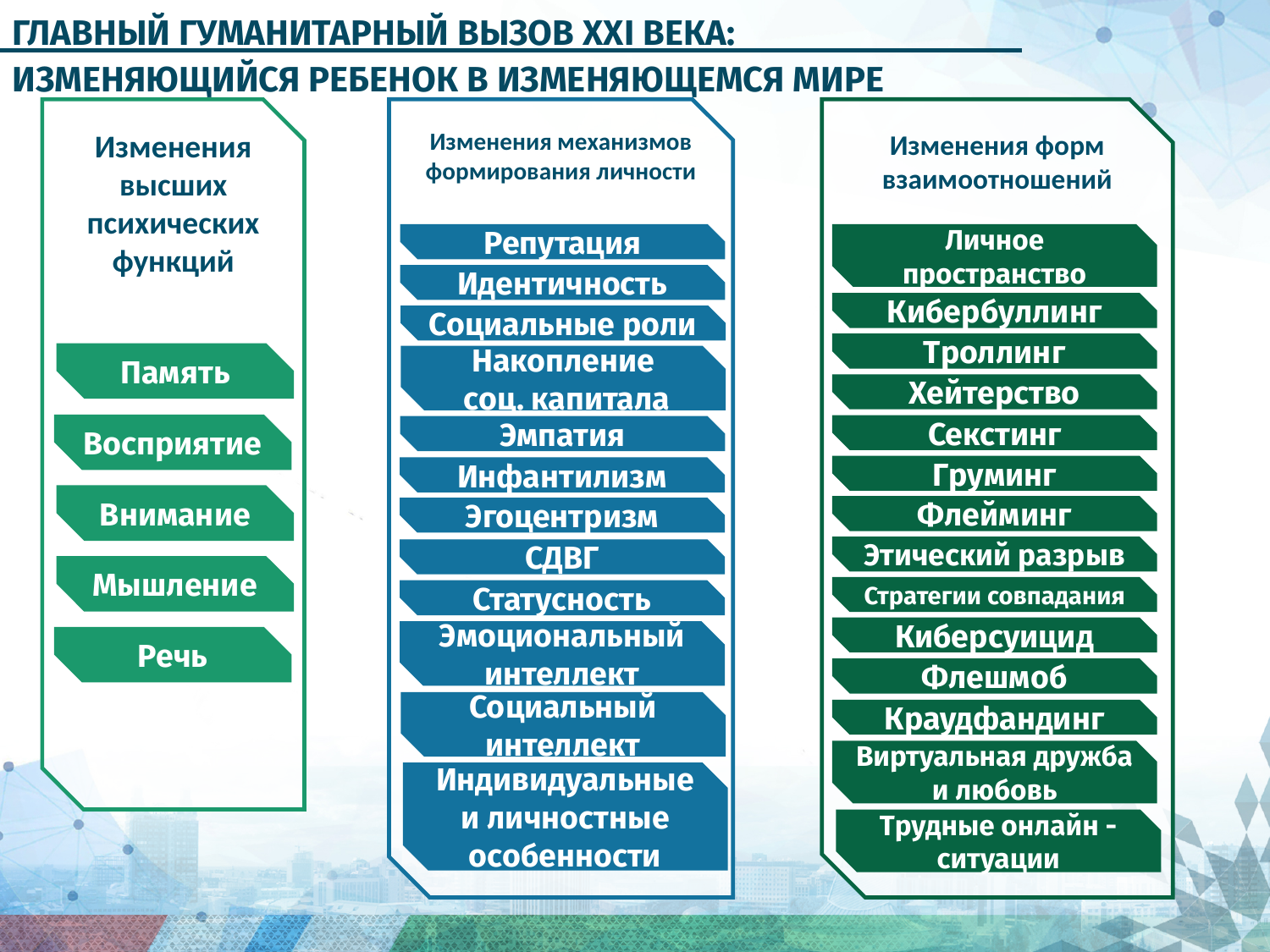

ГЛАВНЫЙ ГУМАНИТАРНЫЙ ВЫЗОВ XXI ВЕКА:
ИЗМЕНЯЮЩИЙСЯ РЕБЕНОК В ИЗМЕНЯЮЩЕМСЯ МИРЕ
Изменения высших психических функций

Изменения механизмов формирования личности
Изменения форм взаимоотношений

Личное пространство
Репутация
Идентичность
Кибербуллинг
Социальные роли
Троллинг
Память
Накопление
 соц. капитала
Хейтерство
Восприятие
Секстинг
Эмпатия
Груминг
Инфантилизм
Внимание
Флейминг
Эгоцентризм
Этический разрыв
СДВГ
Мышление
Стратегии совпадания
Статусность
Киберсуицид
Эмоциональный интеллект
Речь
Флешмоб
Социальный интеллект
Краудфандинг
Виртуальная дружба и любовь
Индивидуальные и личностные особенности
Трудные онлайн -
ситуации